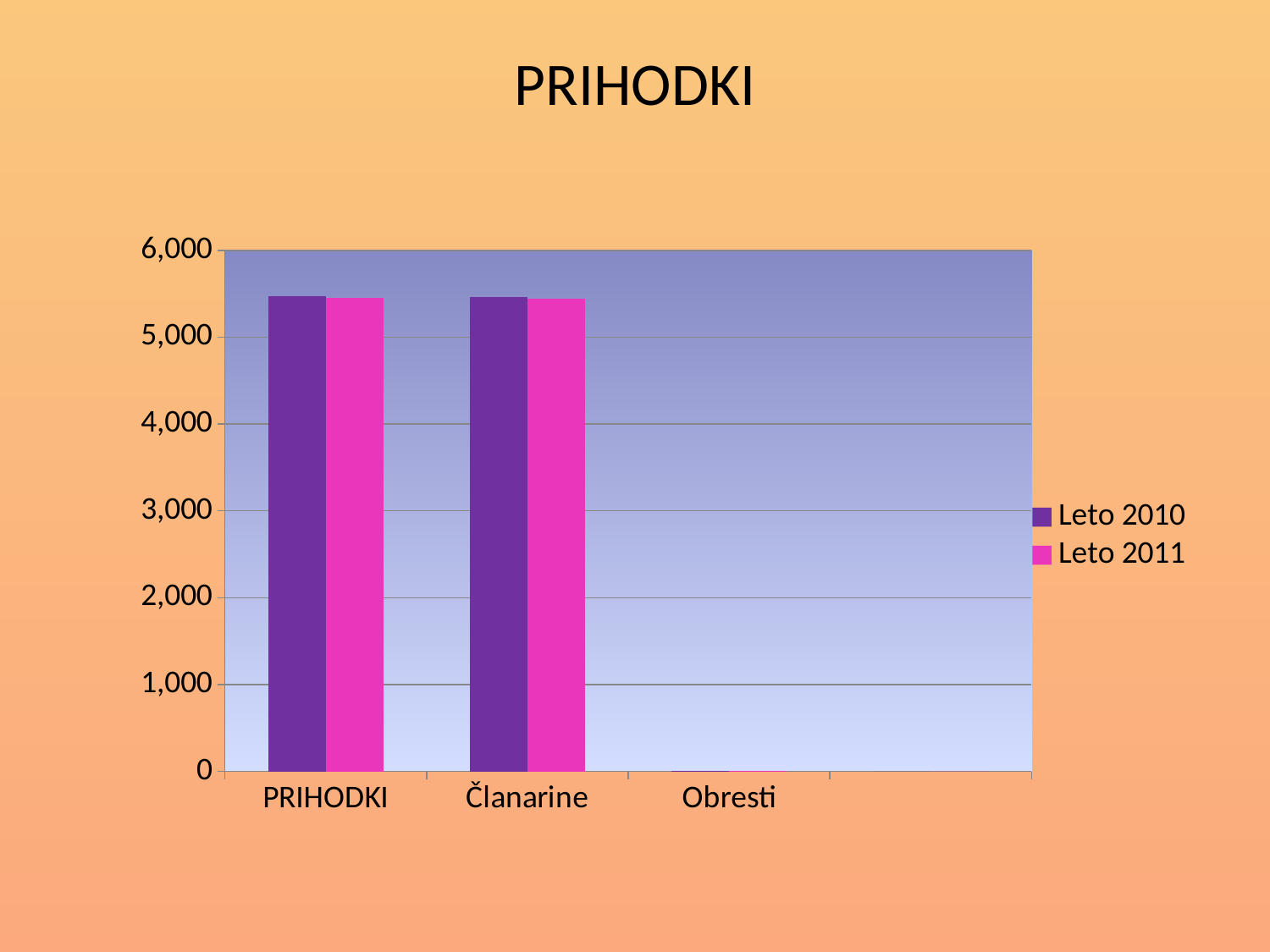

# PRIHODKI

### Chart

| Category | Leto 2010 | Leto 2011 |
|---|---|---|
| PRIHODKI | 5468.83 | 5447.95 |
| Članarine | 5463.3 | 5442.48 |
| Obresti | 5.53 | 5.47 |
|   | 0.0 | 0.0 |